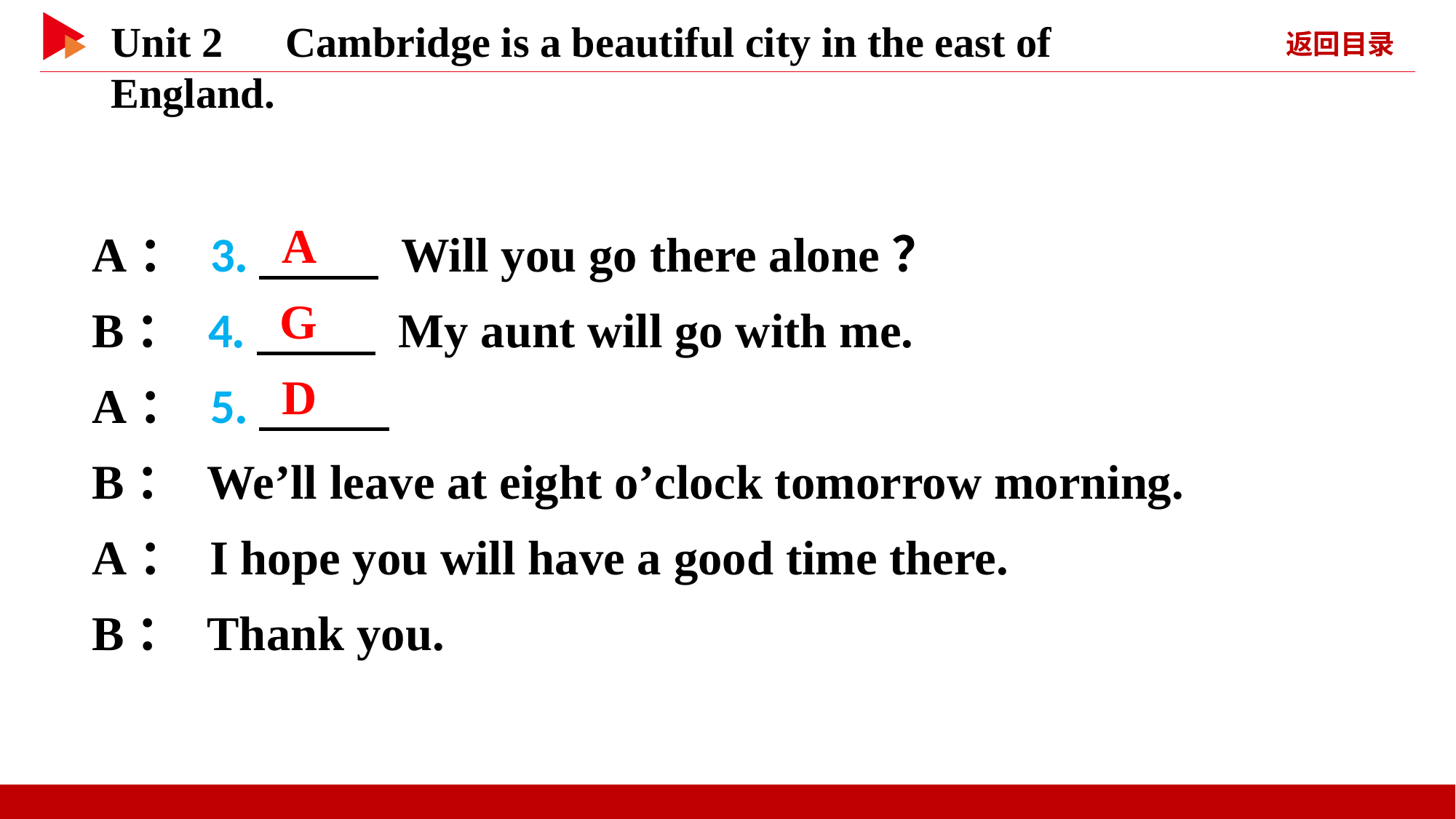

A： 3.　  　 Will you go there alone？
B： 4.　  　 My aunt will go with me.
A： 5.
B： We’ll leave at eight o’clock tomorrow morning.
A： I hope you will have a good time there.
B： Thank you.
　A
　G
　D